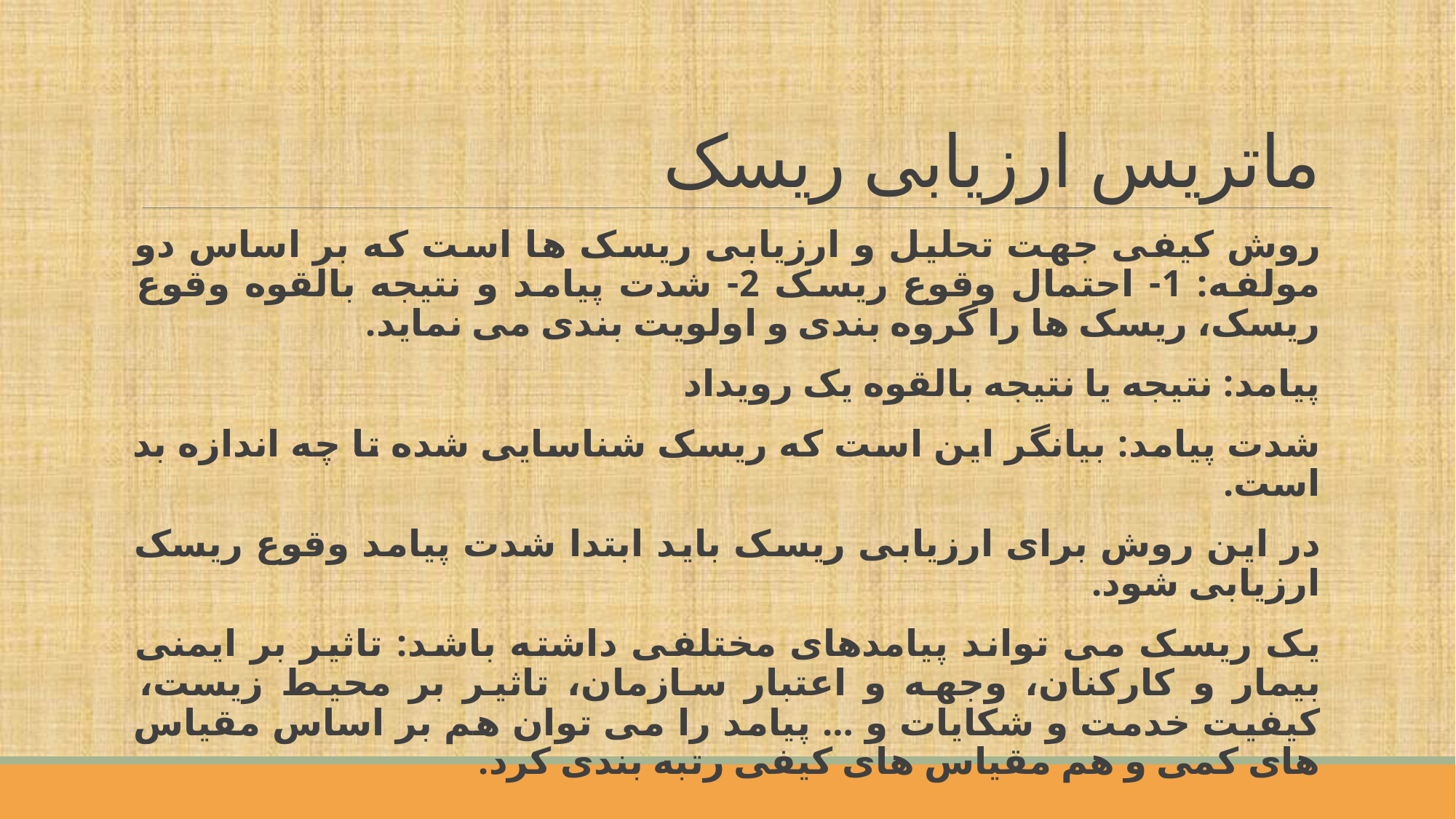

# ماتریس ارزیابی ریسک
روش کیفی جهت تحلیل و ارزیابی ریسک ها است که بر اساس دو مولفه: 1- احتمال وقوع ریسک 2- شدت پیامد و نتیجه بالقوه وقوع ریسک، ریسک ها را گروه بندی و اولویت بندی می نماید.
پیامد: نتیجه یا نتیجه بالقوه یک رویداد
شدت پیامد: بیانگر این است که ریسک شناسایی شده تا چه اندازه بد است.
در این روش برای ارزیابی ریسک باید ابتدا شدت پیامد وقوع ریسک ارزیابی شود.
یک ریسک می تواند پیامدهای مختلفی داشته باشد: تاثیر بر ایمنی بیمار و کارکنان، وجهه و اعتبار سازمان، تاثیر بر محیط زیست، کیفیت خدمت و شکایات و … پیامد را می توان هم بر اساس مقیاس های کمی و هم مقیاس های کیفی رتبه بندی کرد.